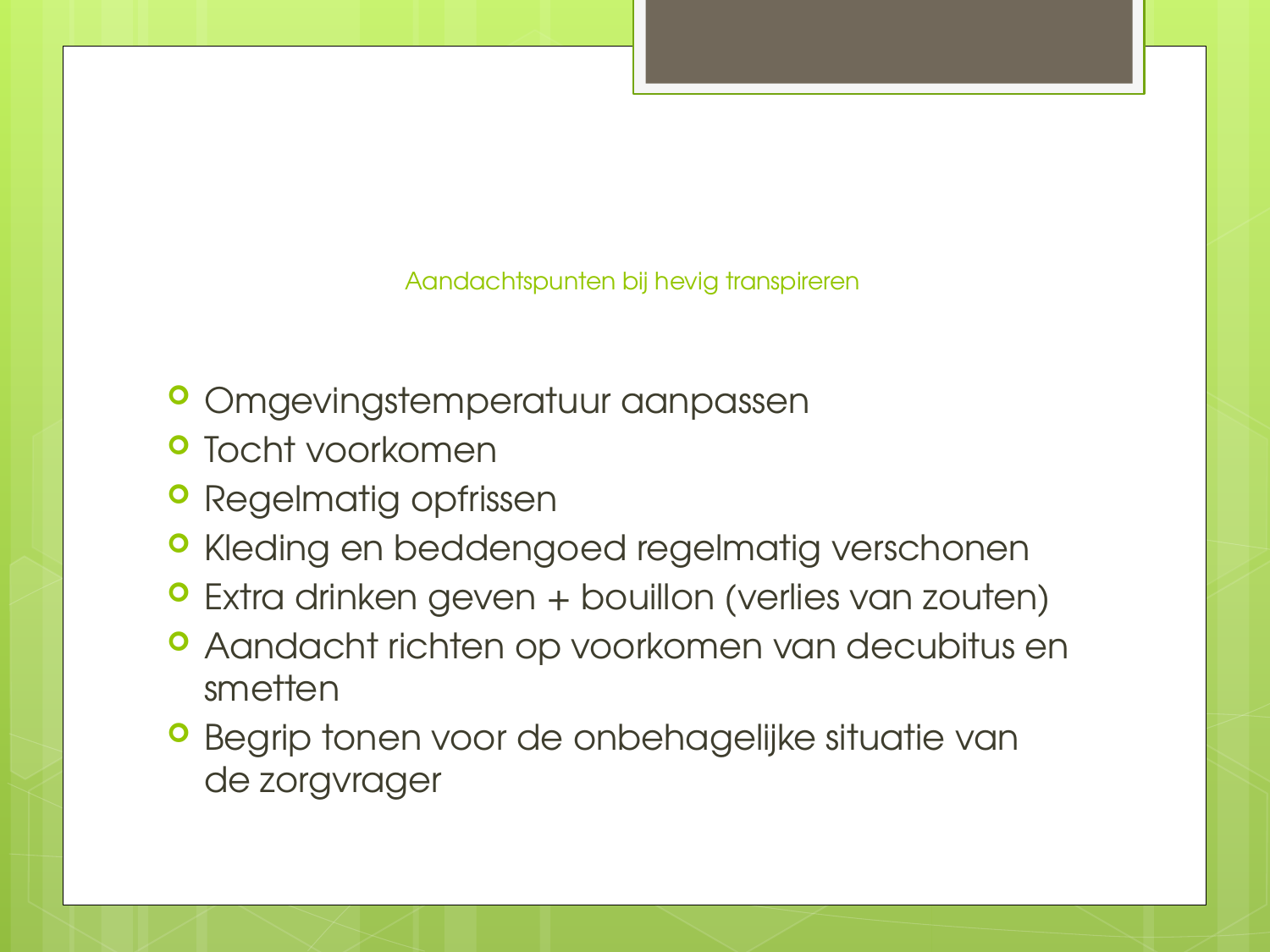

# Aandachtspunten bij hevig transpireren

Omgevingstemperatuur aanpassen
Tocht voorkomen
Regelmatig opfrissen
Kleding en beddengoed regelmatig verschonen
Extra drinken geven + bouillon (verlies van zouten)
Aandacht richten op voorkomen van decubitus en smetten
Begrip tonen voor de onbehagelijke situatie van de zorgvrager